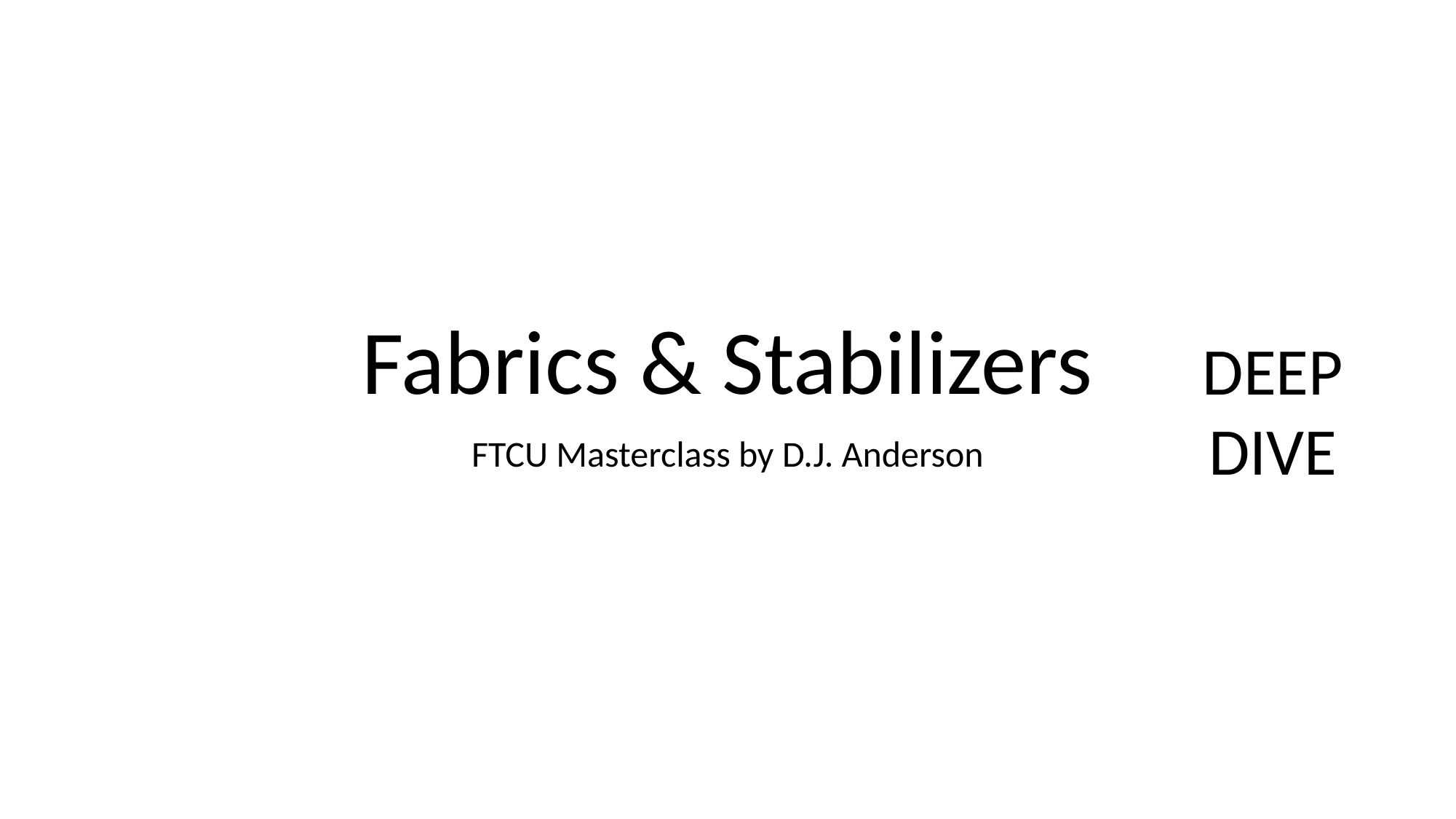

# Fabrics & Stabilizers
DEEP
DIVE
FTCU Masterclass by D.J. Anderson